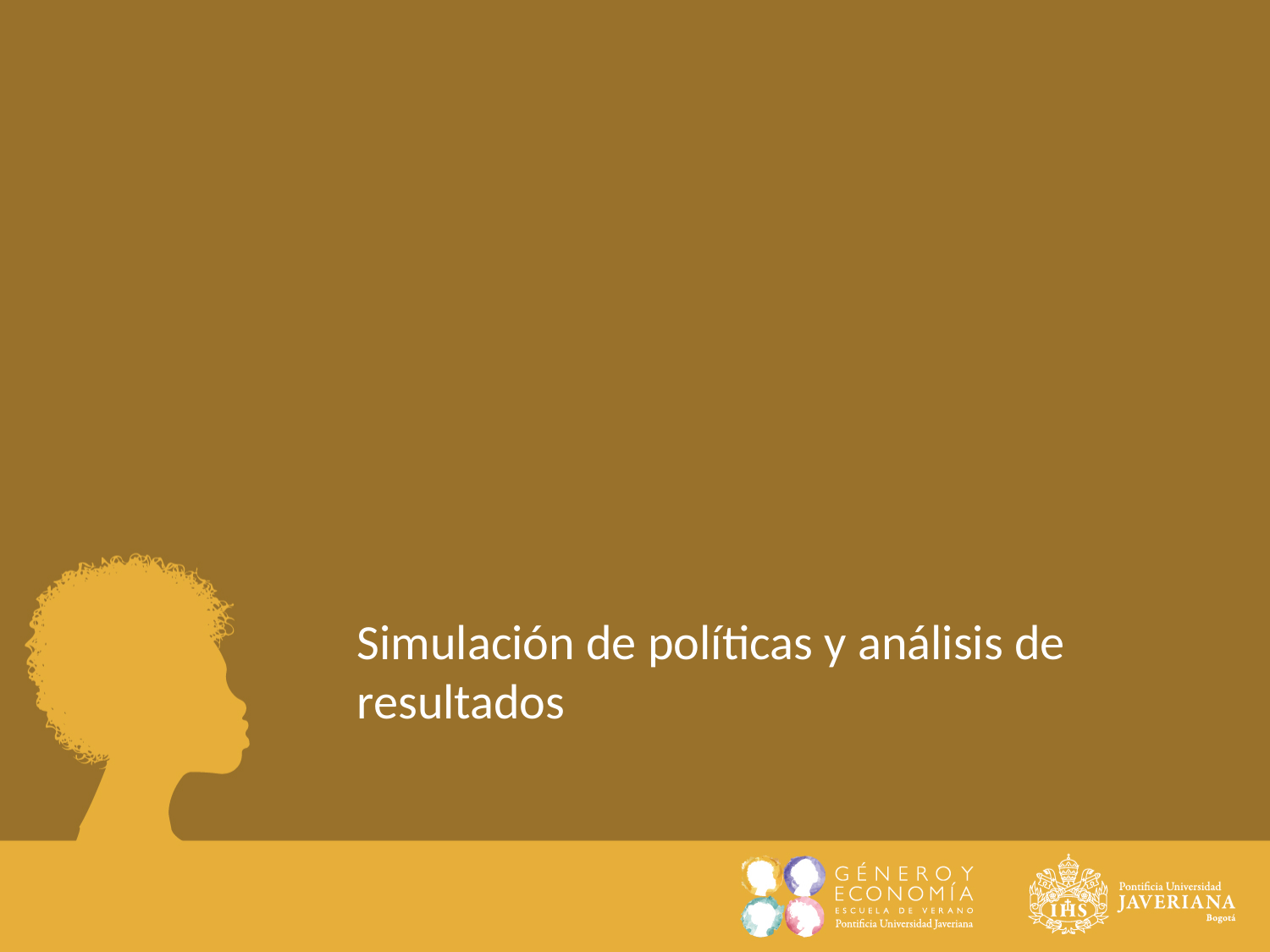

Simulación de políticas y análisis de resultados